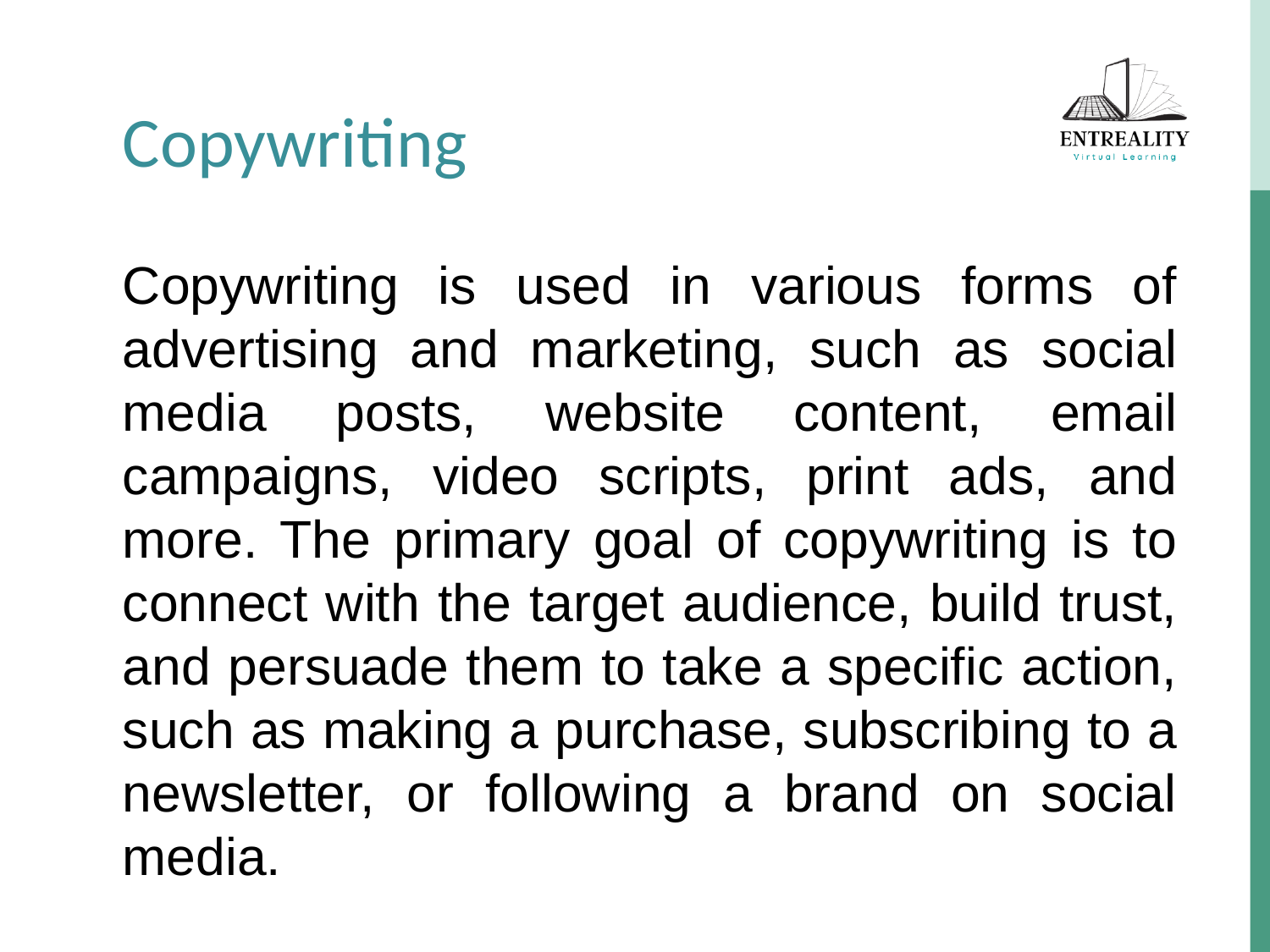

Copywriting
Copywriting is used in various forms of advertising and marketing, such as social media posts, website content, email campaigns, video scripts, print ads, and more. The primary goal of copywriting is to connect with the target audience, build trust, and persuade them to take a specific action, such as making a purchase, subscribing to a newsletter, or following a brand on social media.